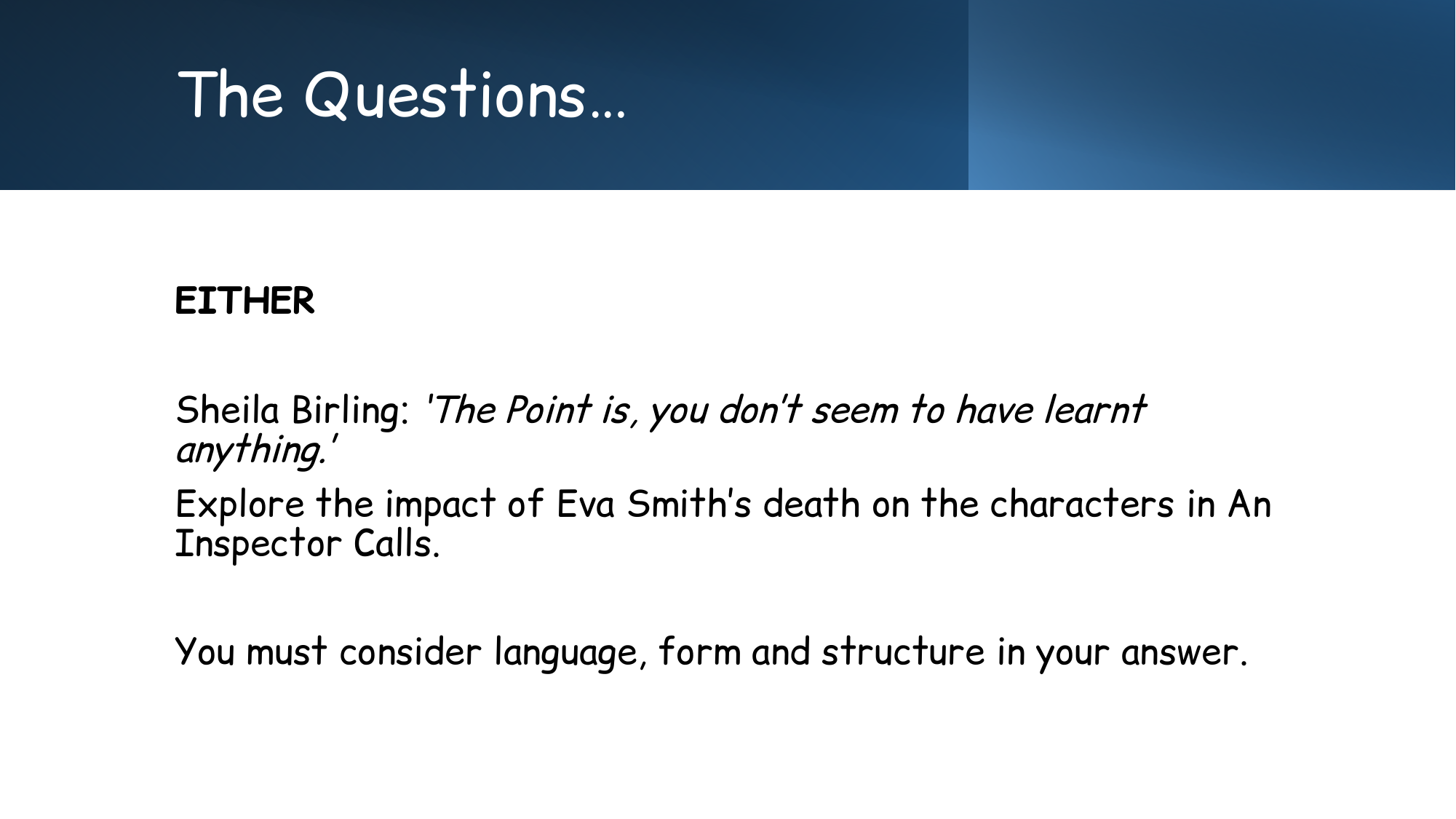

# The Questions…
EITHER

Sheila Birling: ‘The Point is, you don’t seem to have learnt anything.’
Explore the impact of Eva Smith’s death on the characters in An Inspector Calls.

You must consider language, form and structure in your answer.